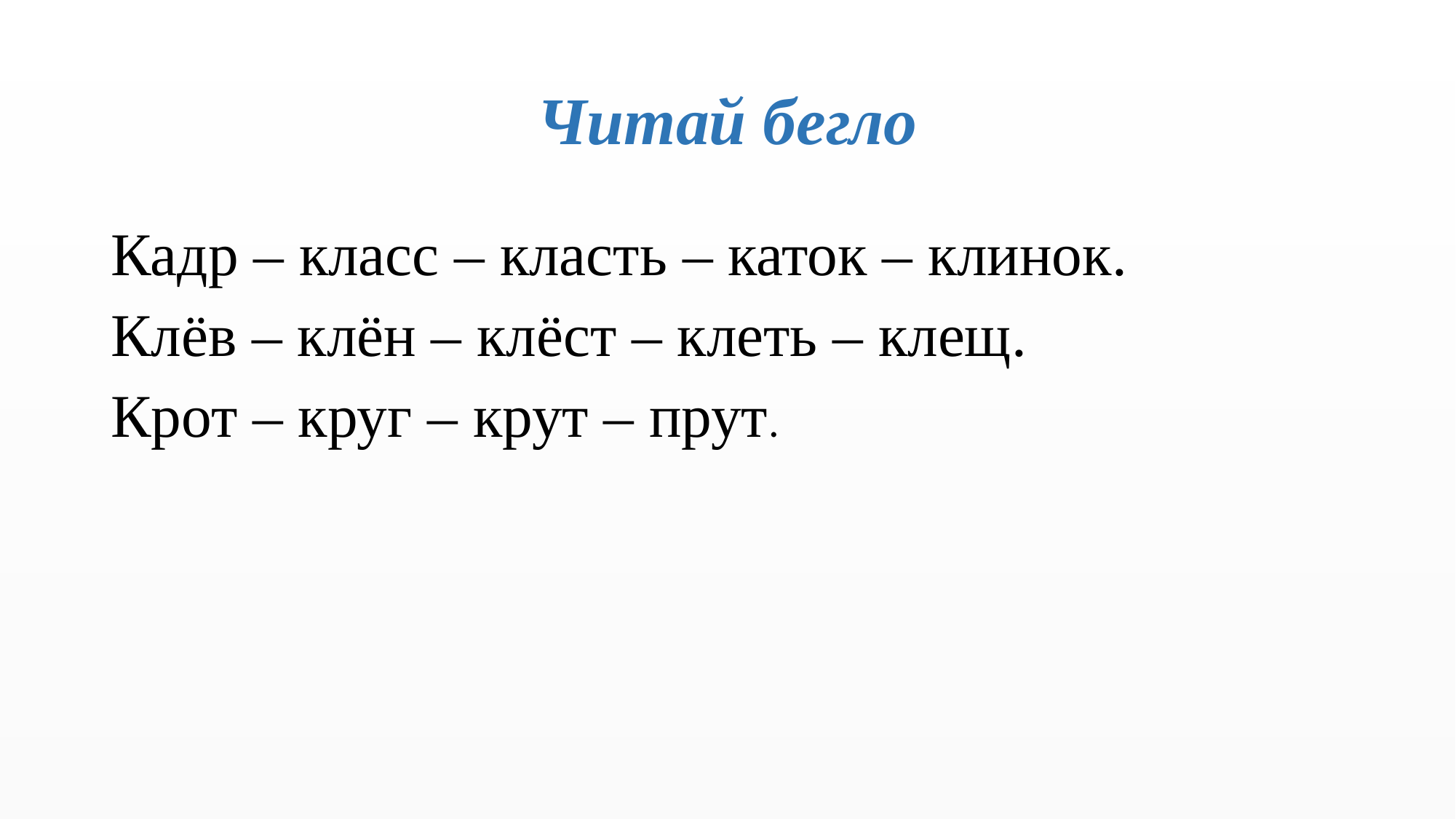

# Читай бегло
Кадр – класс – класть – каток – клинок.
Клёв – клён – клёст – клеть – клещ.
Крот – круг – крут – прут.